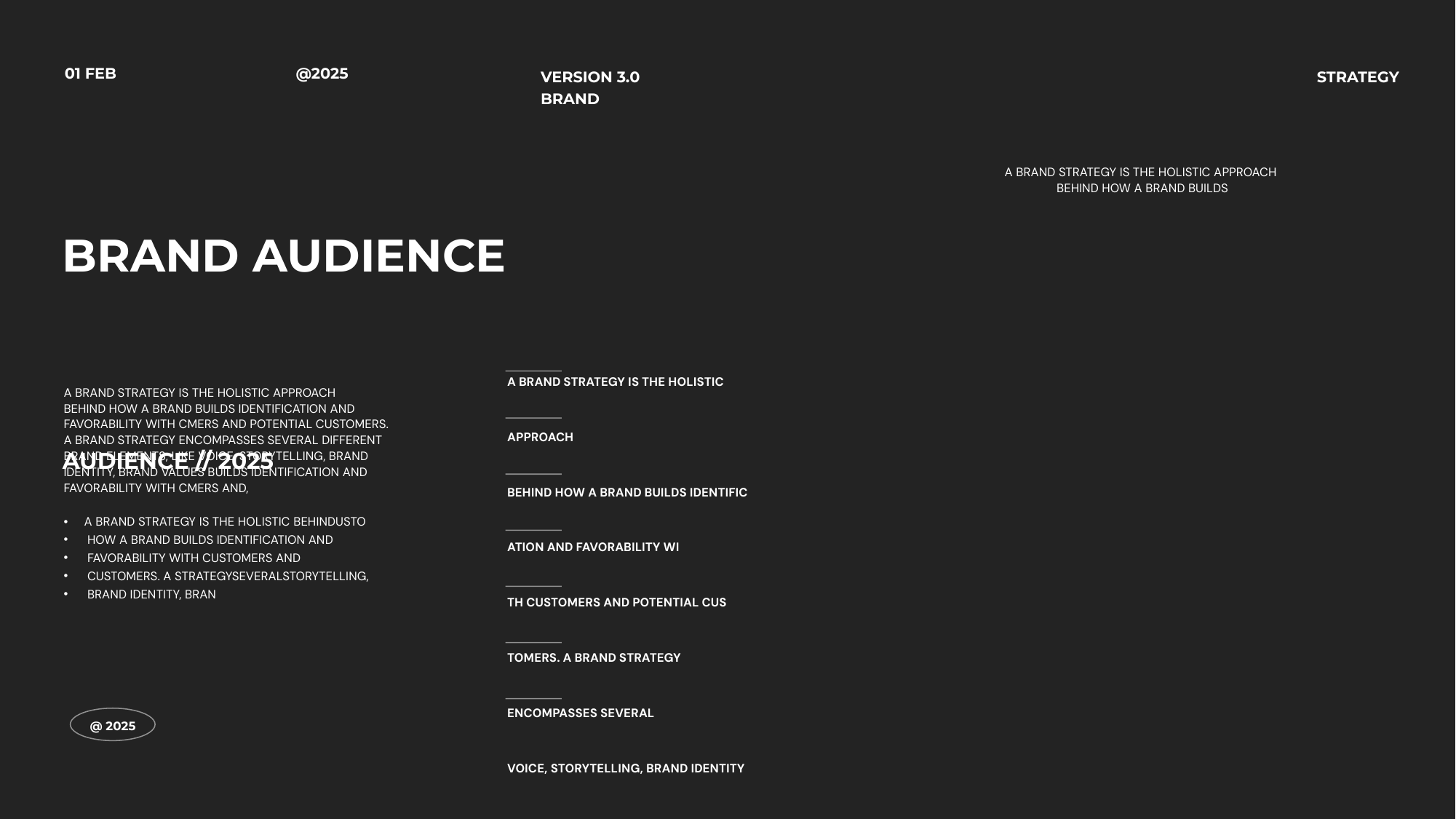

01 FEB
@2025
VERSION 3.0
BRAND
STRATEGY
BRAND AUDIENCE
A BRAND STRATEGY IS THE HOLISTIC APPROACH
BEHIND HOW A BRAND BUILDS

AUDIENCE // 2025
A BRAND STRATEGY IS THE HOLISTIC APPROACH
BEHIND HOW A BRAND BUILDS IDENTIFIC
ATION AND FAVORABILITY WI
TH CUSTOMERS AND POTENTIAL CUS
TOMERS. A BRAND STRATEGY
ENCOMPASSES SEVERAL
VOICE, STORYTELLING, BRAND IDENTITY
A BRAND STRATEGY IS THE HOLISTIC APPROACH
BEHIND HOW A BRAND BUILDS IDENTIFICATION AND FAVORABILITY WITH CMERS AND POTENTIAL CUSTOMERS. A BRAND STRATEGY ENCOMPASSES SEVERAL DIFFERENT BRAND ELEMENTS, LIKE VOICE, STORYTELLING, BRAND IDENTITY, BRAND VALUES BUILDS IDENTIFICATION AND FAVORABILITY WITH CMERS AND,
A BRAND STRATEGY IS THE HOLISTIC BEHINDUSTO
 HOW A BRAND BUILDS IDENTIFICATION AND
 FAVORABILITY WITH CUSTOMERS AND
 CUSTOMERS. A STRATEGYSEVERALSTORYTELLING,
 BRAND IDENTITY, BRAN

@ 2025